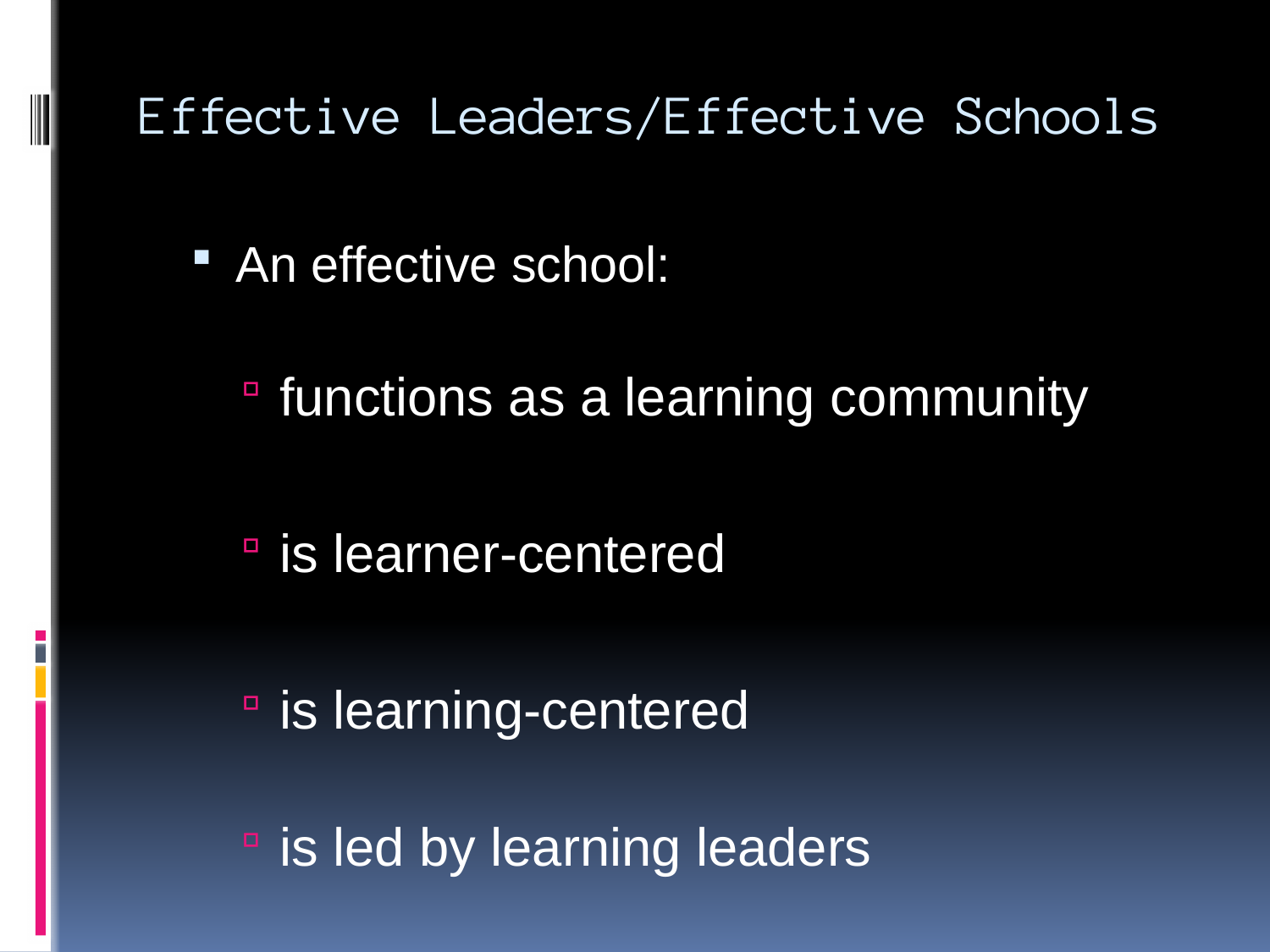

# Effective Leaders/Effective Schools
An effective school:

functions as a learning community

is learner-centered

is learning-centered

is led by learning leaders